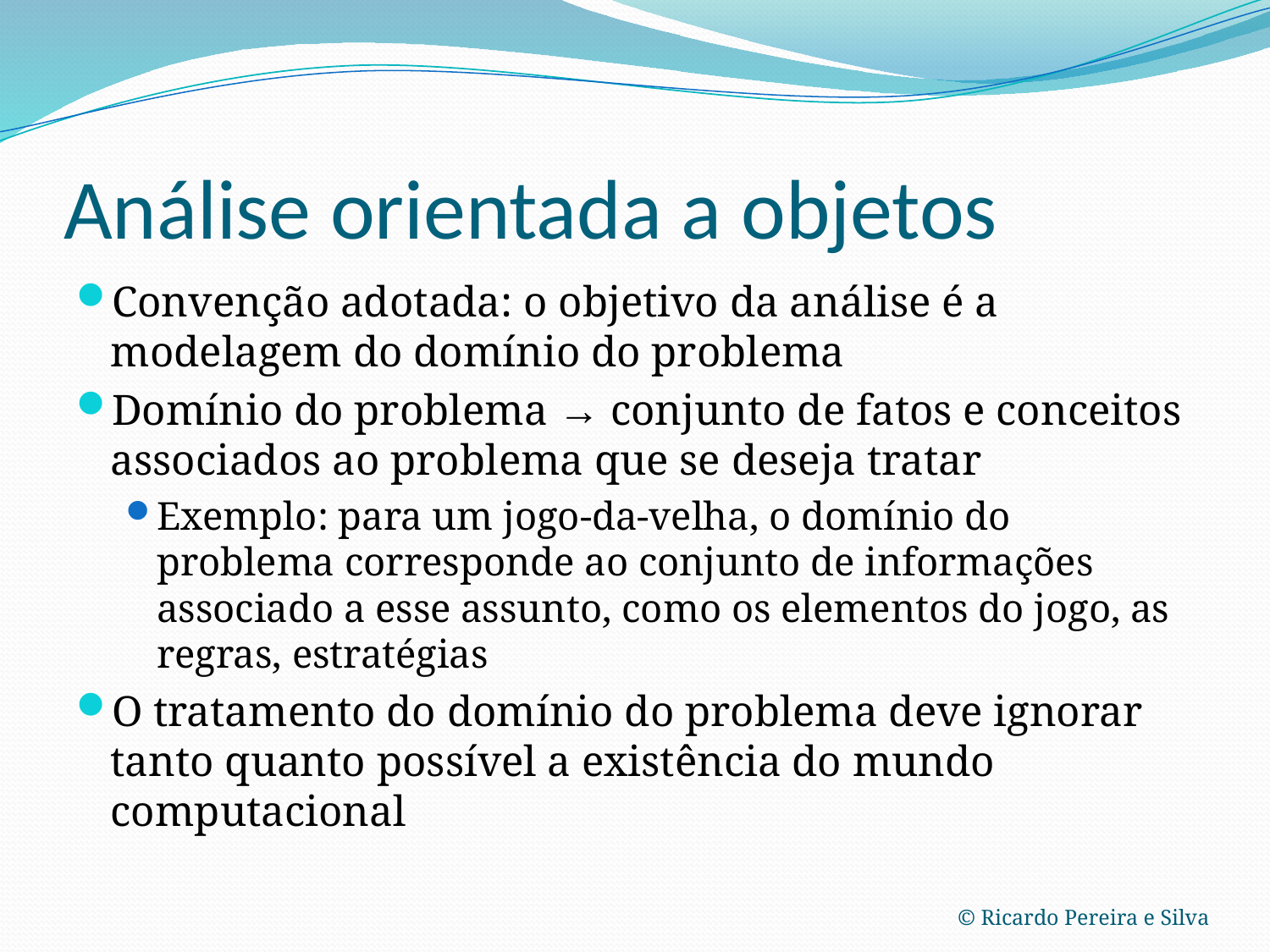

# Análise orientada a objetos
Convenção adotada: o objetivo da análise é a modelagem do domínio do problema
Domínio do problema → conjunto de fatos e conceitos associados ao problema que se deseja tratar
Exemplo: para um jogo-da-velha, o domínio do problema corresponde ao conjunto de informações associado a esse assunto, como os elementos do jogo, as regras, estratégias
O tratamento do domínio do problema deve ignorar tanto quanto possível a existência do mundo computacional
© Ricardo Pereira e Silva